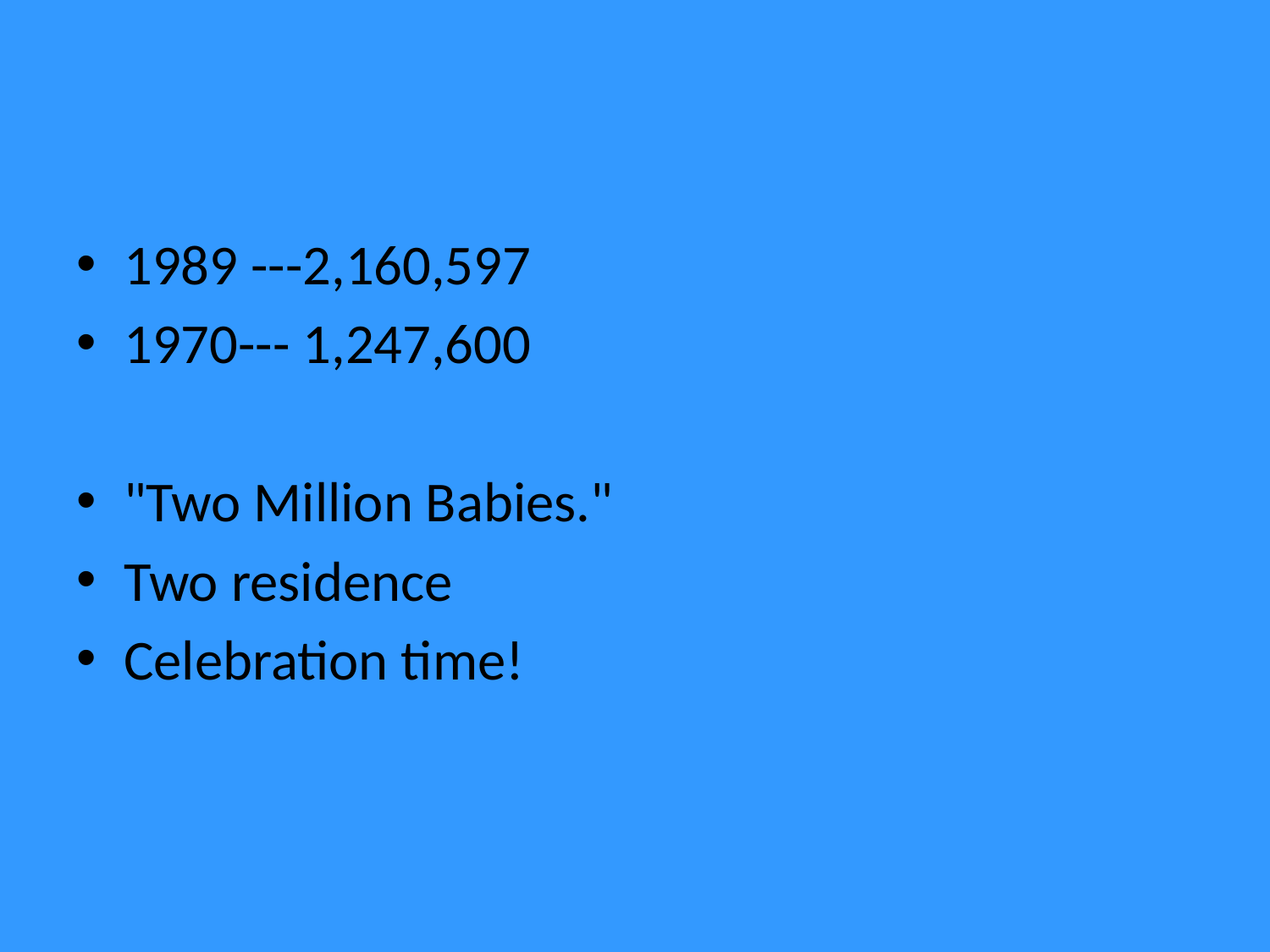

#
1989 ---2,160,597
1970--- 1,247,600

"Two Million Babies."
Two residence
Celebration time!